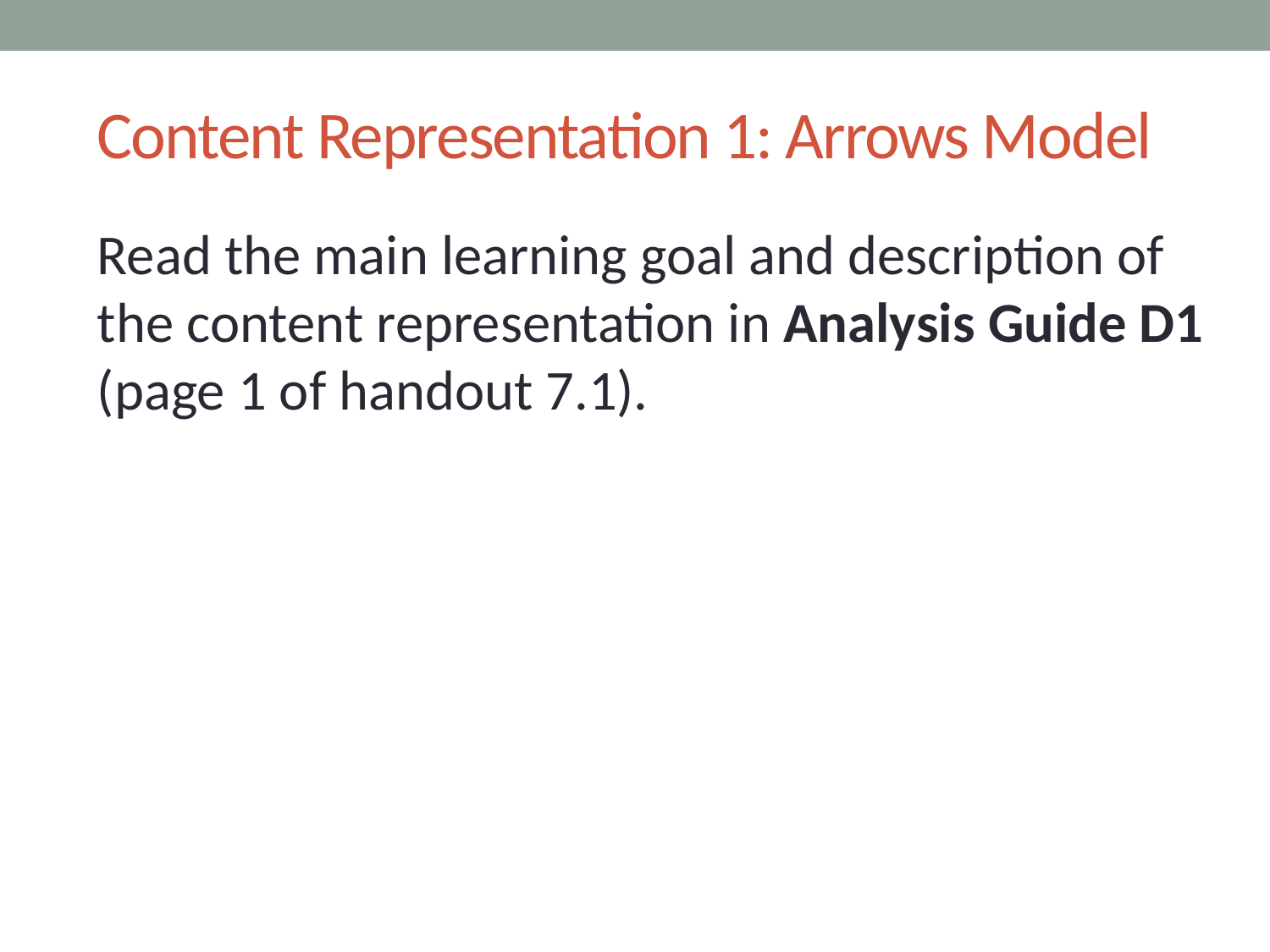

# Content Representation 1: Arrows Model
Read the main learning goal and description of the content representation in Analysis Guide D1 (page 1 of handout 7.1).